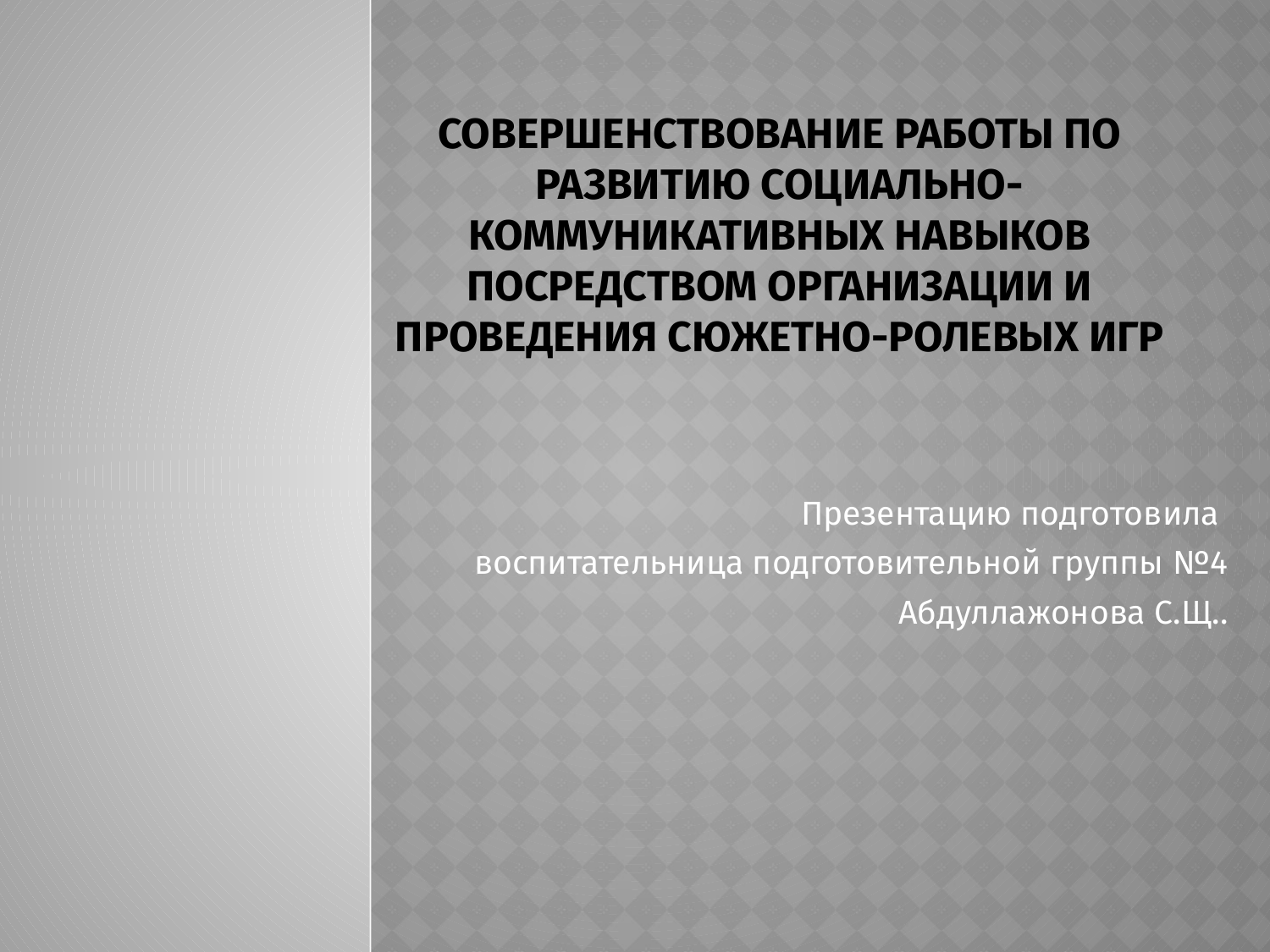

# Совершенствование работы по развитию социально-коммуникативных навыков посредством организации и проведения сюжетно-ролевых игр
Презентацию подготовила
воспитательница подготовительной группы №4
Абдуллажонова С.Щ..